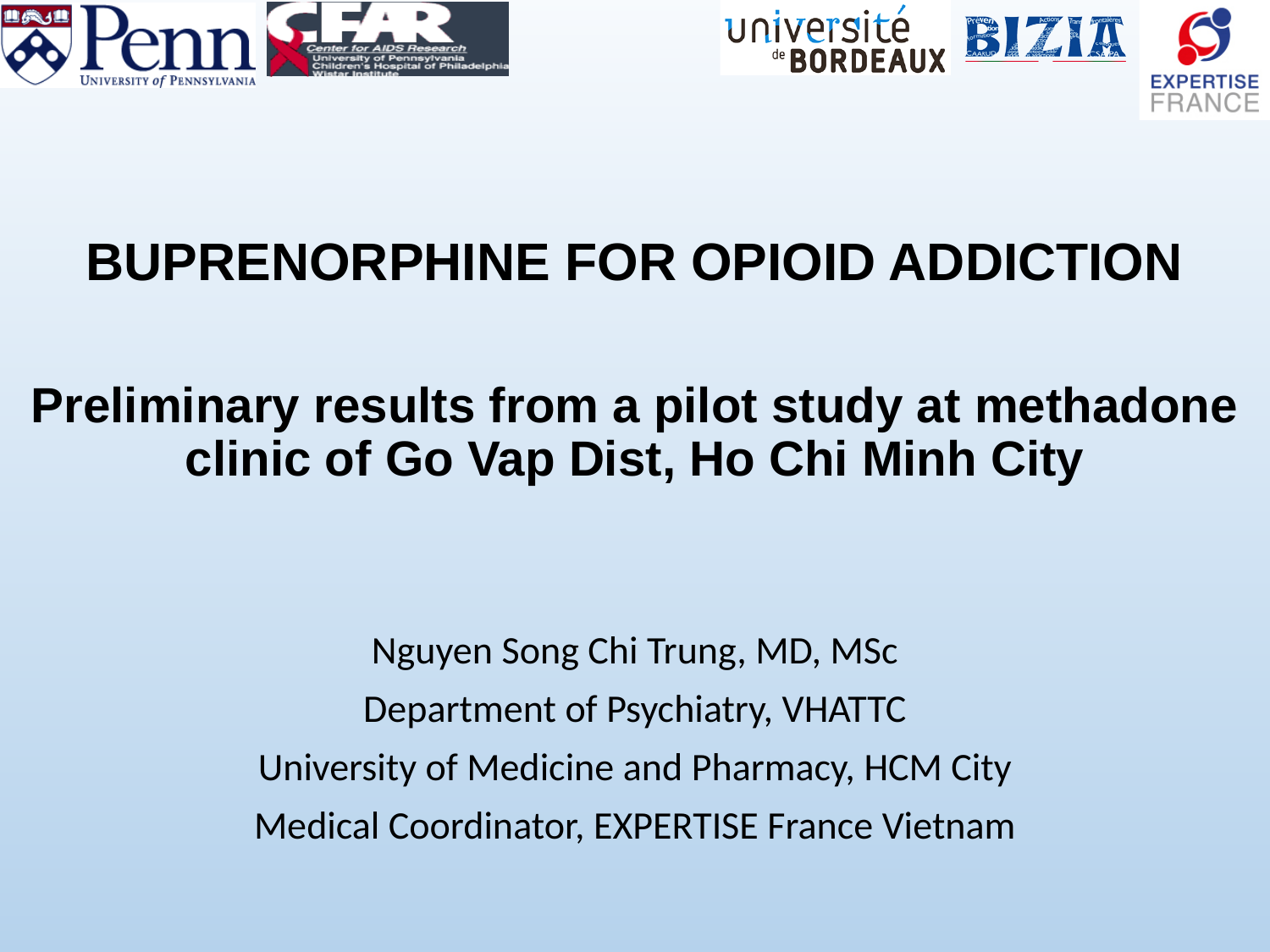

BUPRENORPHINE FOR OPIOID ADDICTION
# Preliminary results from a pilot study at methadone clinic of Go Vap Dist, Ho Chi Minh City
Nguyen Song Chi Trung, MD, MSc
Department of Psychiatry, VHATTC
University of Medicine and Pharmacy, HCM City
Medical Coordinator, EXPERTISE France Vietnam